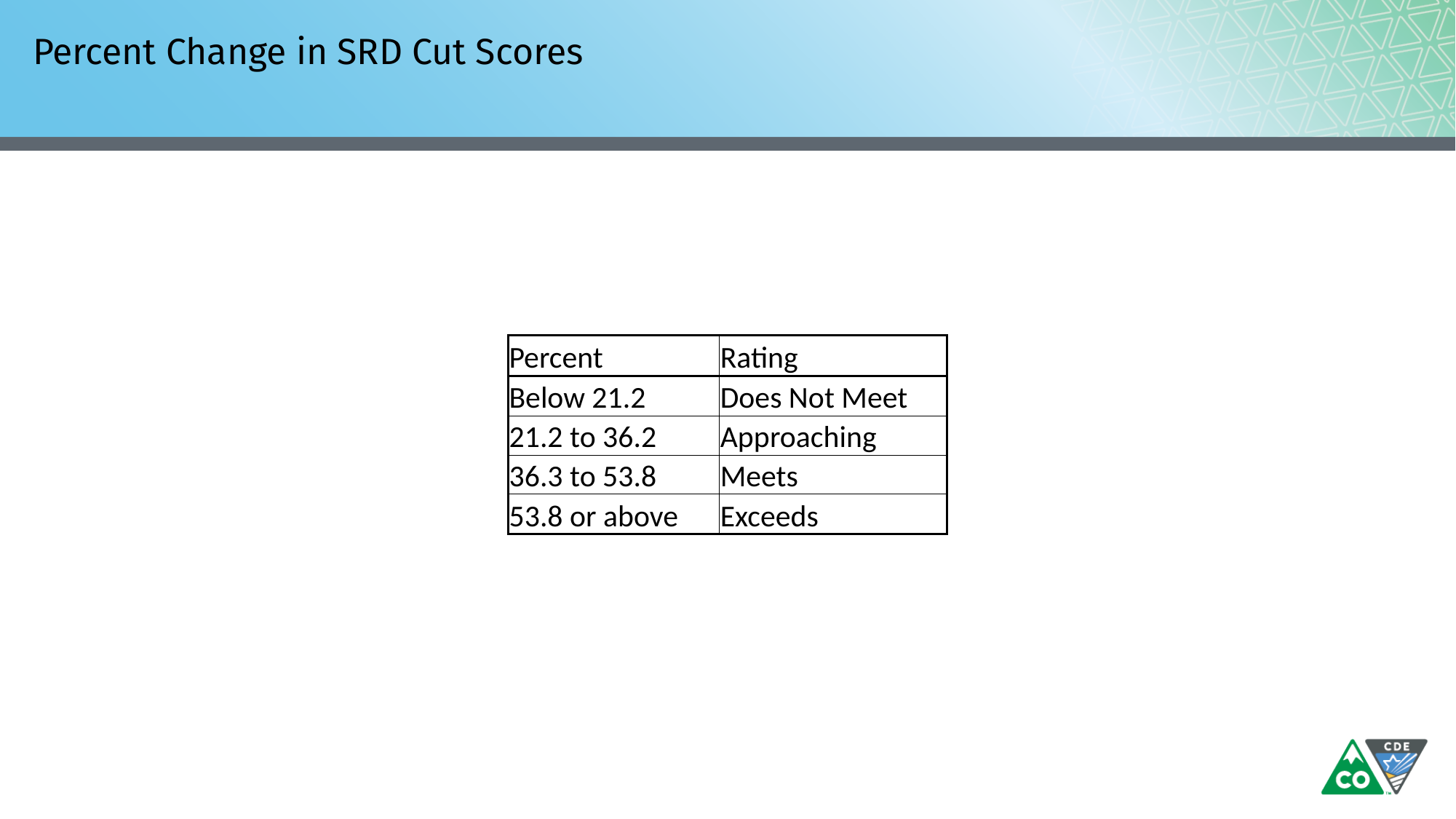

# Percent Change in SRD Cut Scores
| Percent | Rating |
| --- | --- |
| Below 21.2 | Does Not Meet |
| 21.2 to 36.2 | Approaching |
| 36.3 to 53.8 | Meets |
| 53.8 or above | Exceeds |